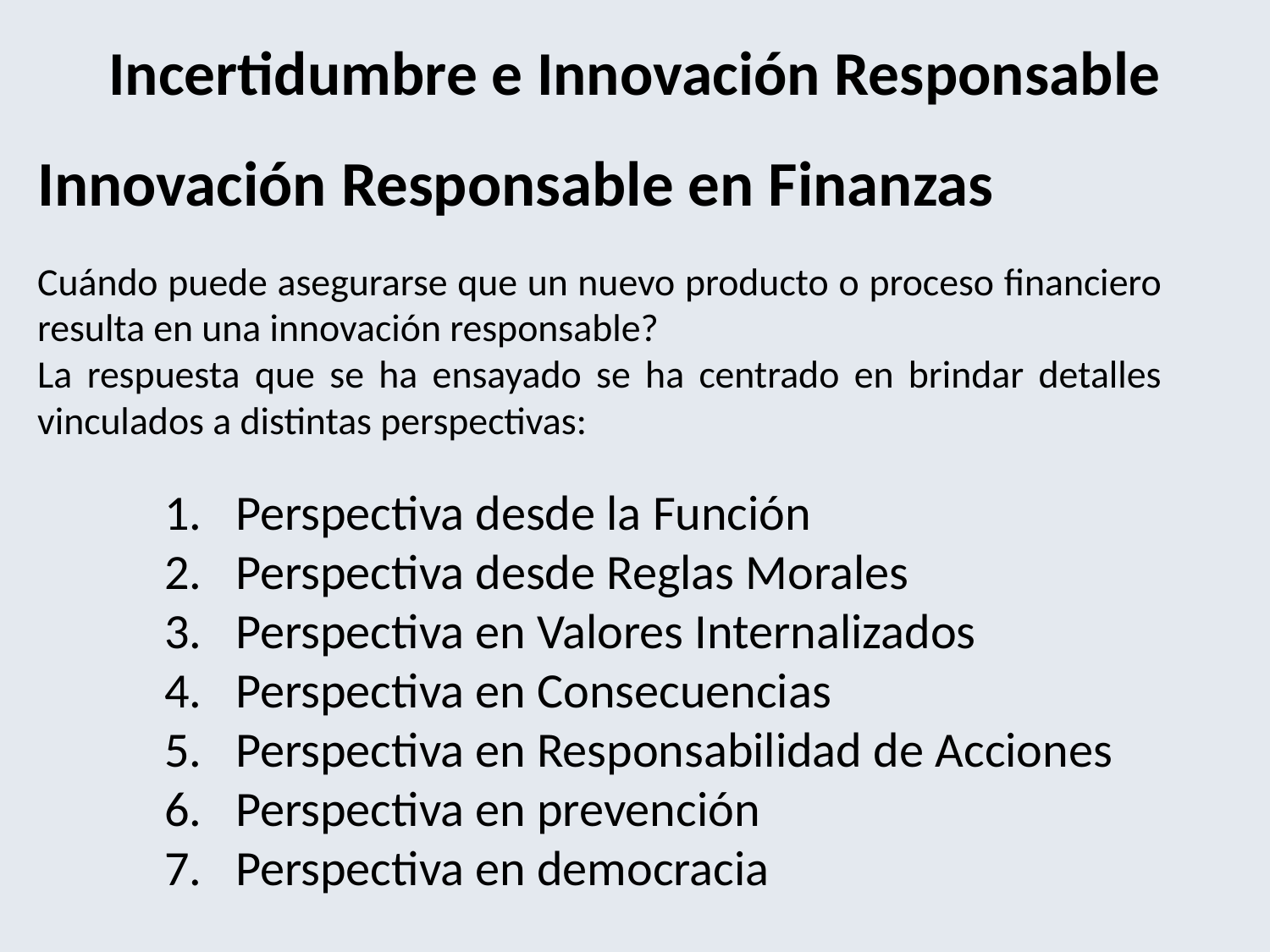

# Incertidumbre e Innovación Responsable
Innovación Responsable en Finanzas

Cuándo puede asegurarse que un nuevo producto o proceso financiero resulta en una innovación responsable?
La respuesta que se ha ensayado se ha centrado en brindar detalles vinculados a distintas perspectivas:

Perspectiva desde la Función
Perspectiva desde Reglas Morales
Perspectiva en Valores Internalizados
Perspectiva en Consecuencias
Perspectiva en Responsabilidad de Acciones
Perspectiva en prevención
Perspectiva en democracia